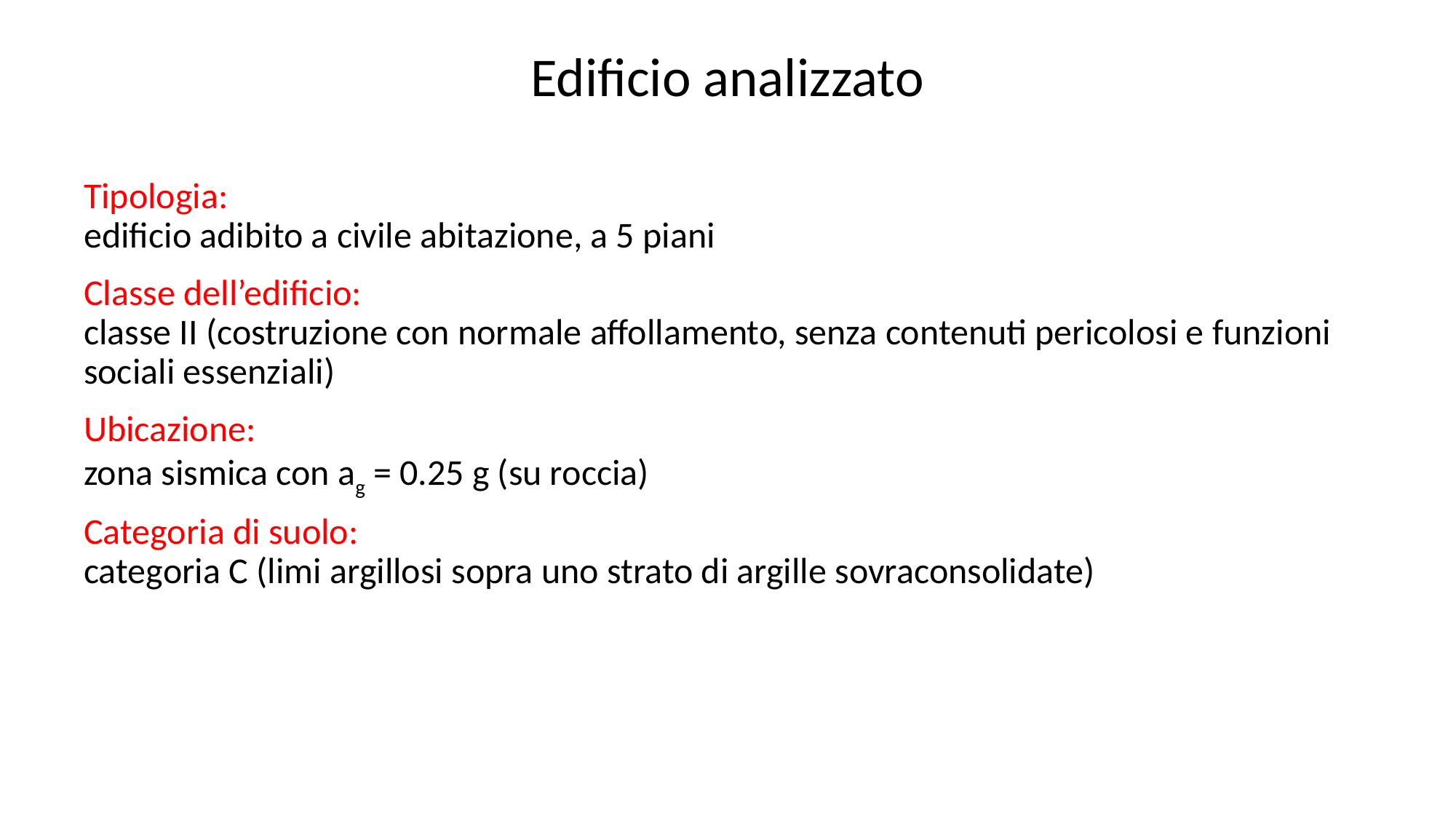

# Edificio analizzato
Tipologia:
edificio adibito a civile abitazione, a 5 piani
Classe dell’edificio:
classe II (costruzione con normale affollamento, senza contenuti pericolosi e funzioni sociali essenziali)
Ubicazione:
zona sismica con ag = 0.25 g (su roccia)
Categoria di suolo:
categoria C (limi argillosi sopra uno strato di argille sovraconsolidate)